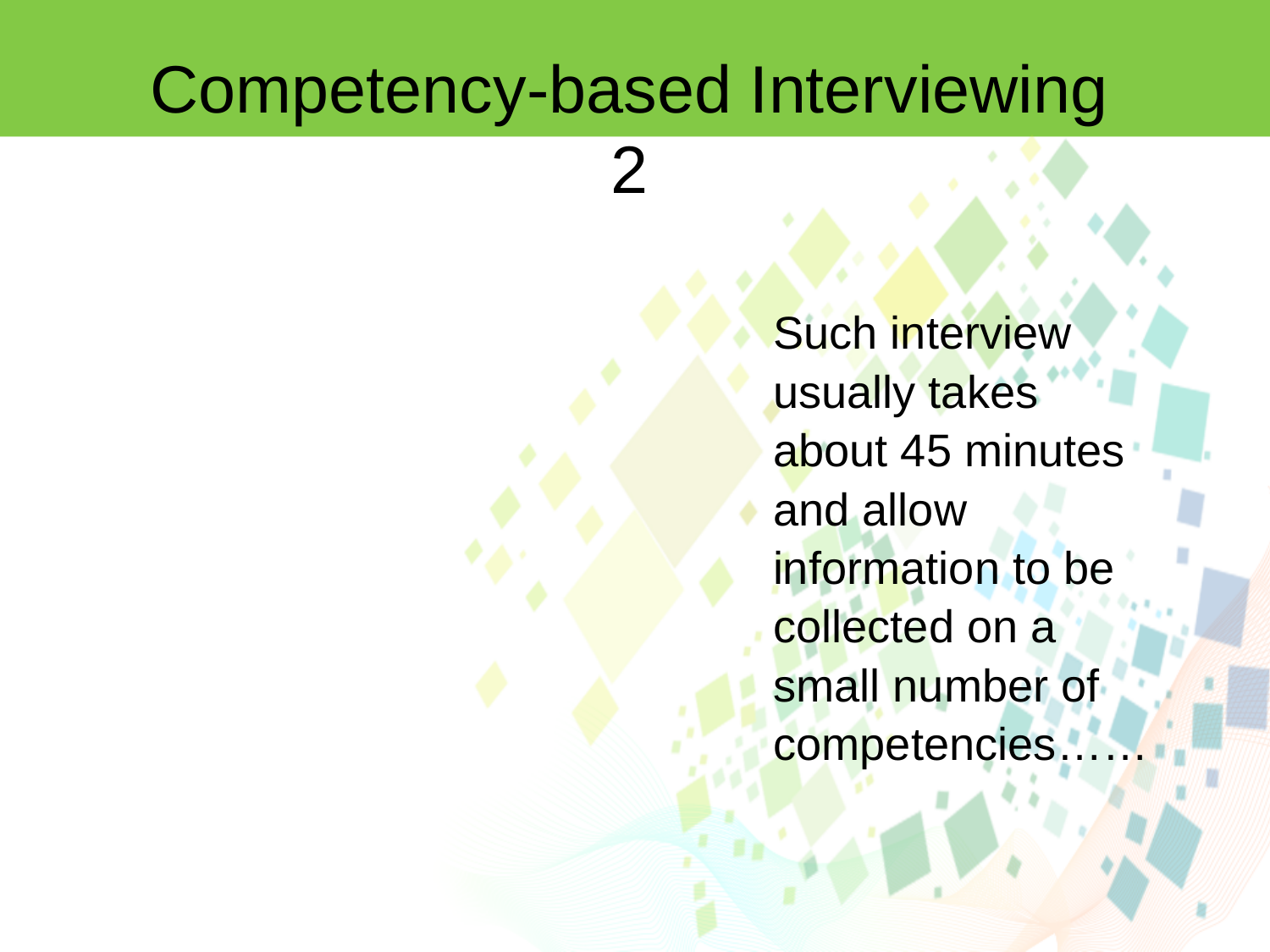

Competency-based Interviewing 2
Such interview usually takes about 45 minutes and allow information to be collected on a small number of competencies……